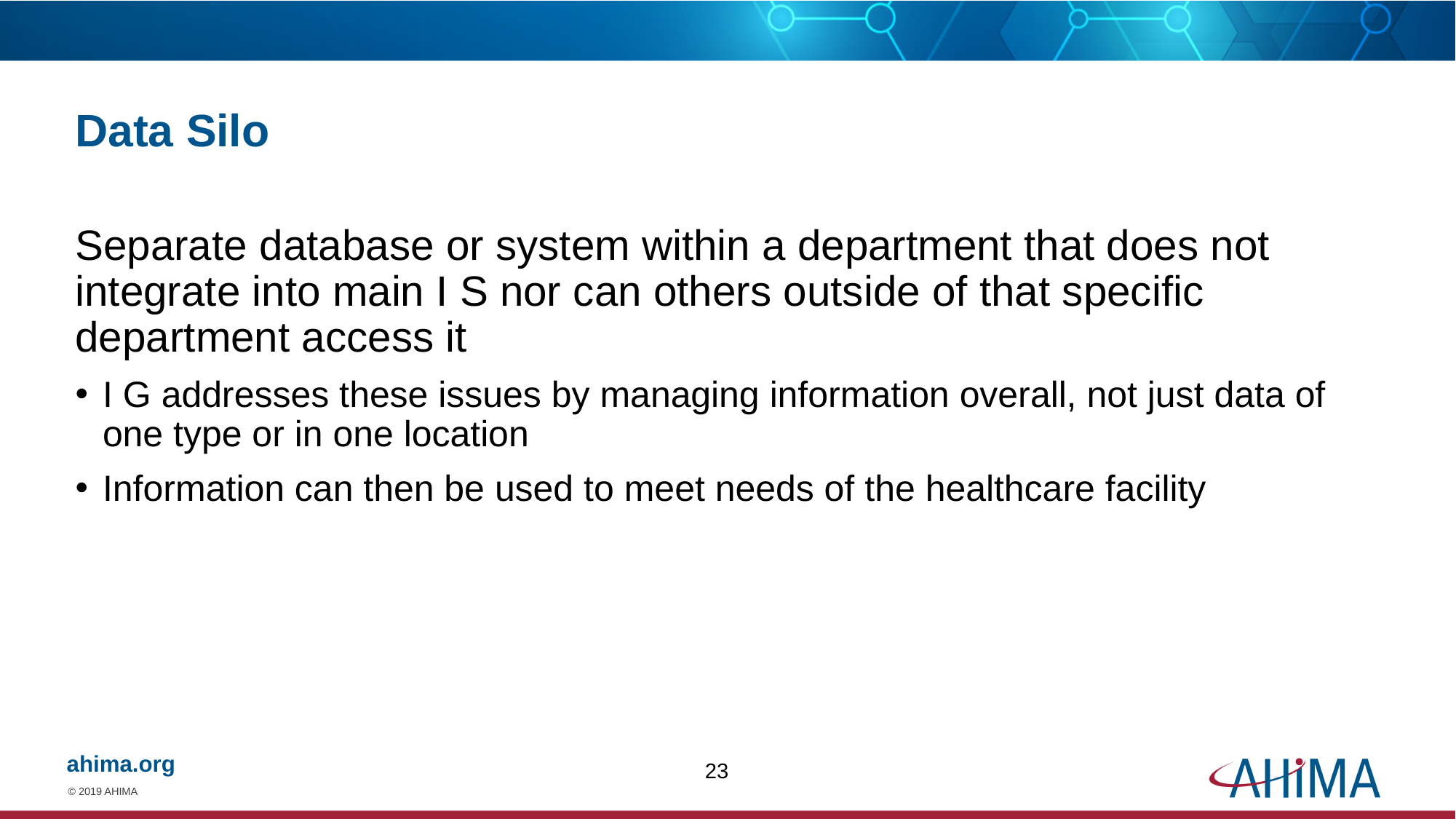

# Data Silo
Separate database or system within a department that does not integrate into main I S nor can others outside of that specific department access it
I G addresses these issues by managing information overall, not just data of one type or in one location
Information can then be used to meet needs of the healthcare facility